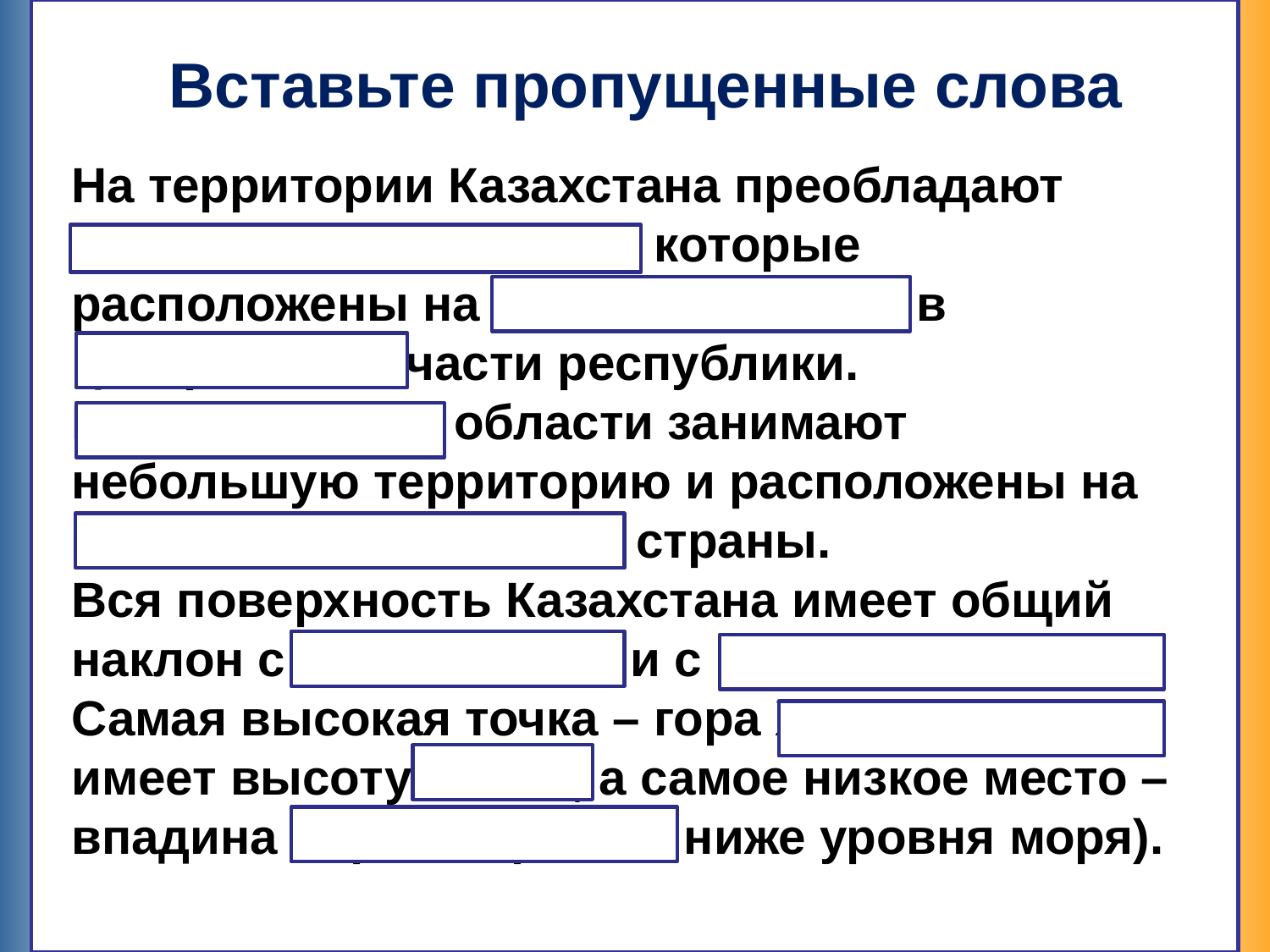

# Вставьте пропущенные слова
На территории Казахстана преобладают равнины и низкогорья, которые расположены на западе, севере и в центральной части республики.
Высокогорные области занимают  небольшую территорию и расположены на востоке и юго-востоке страны.
Вся поверхность Казахстана имеет общий наклон с юга на север и с востока на запад.
Самая высокая точка – гора Хан-Танири имеет высоту 6995м, а самое низкое место – впадина Каракия (-132 м ниже уровня моря).